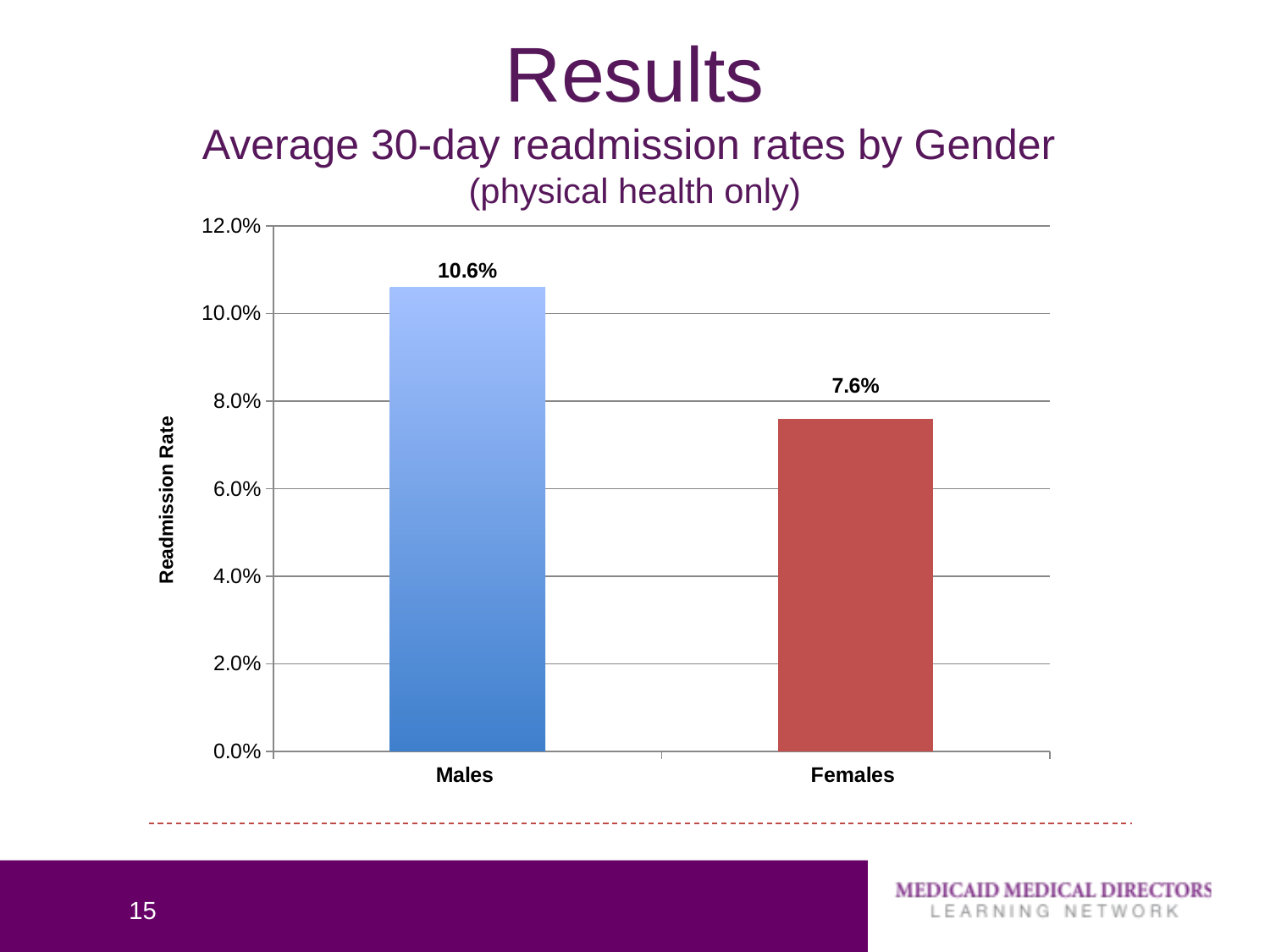

# Results Average 30-day readmission rates by Gender (physical health only)

### Chart

| Category |  |
|---|---|
| Males  | 0.10600000000000002 |
| Females  | 0.07600000000000003 |
15